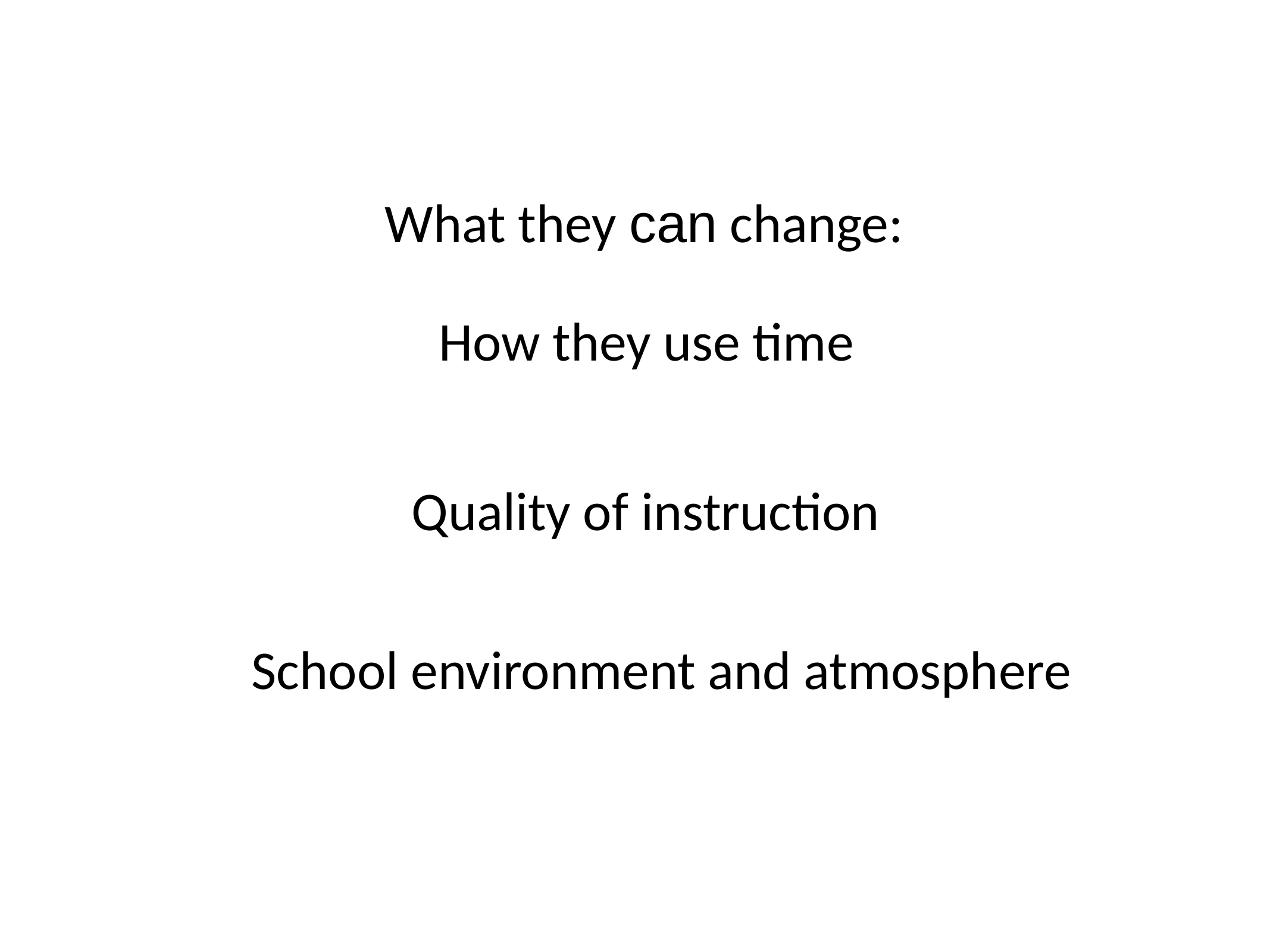

# What they can change:
How they use time
Quality of instruction
School environment and atmosphere